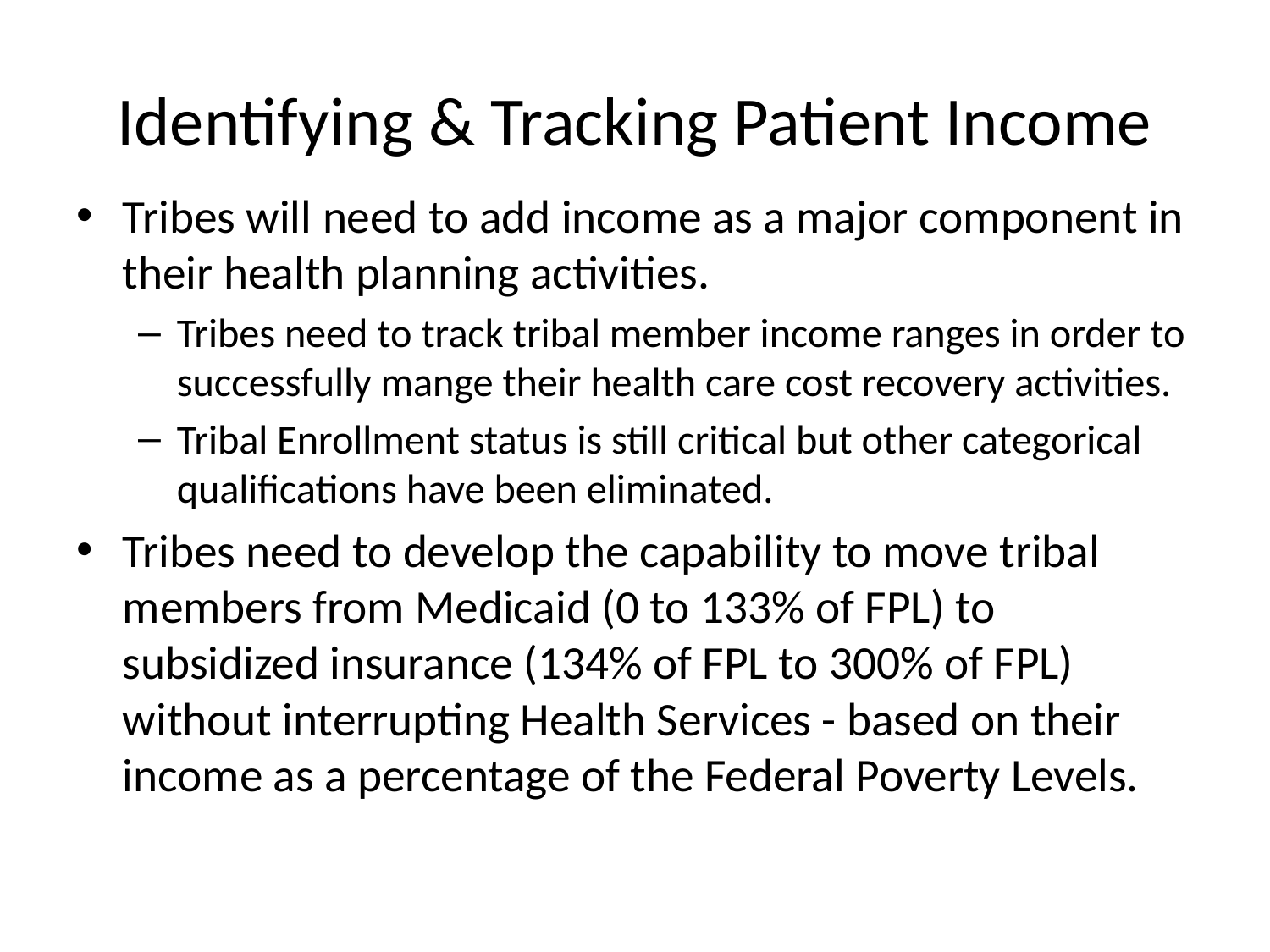

# Identifying & Tracking Patient Income
Tribes will need to add income as a major component in their health planning activities.
Tribes need to track tribal member income ranges in order to successfully mange their health care cost recovery activities.
Tribal Enrollment status is still critical but other categorical qualifications have been eliminated.
Tribes need to develop the capability to move tribal members from Medicaid (0 to 133% of FPL) to subsidized insurance (134% of FPL to 300% of FPL) without interrupting Health Services - based on their income as a percentage of the Federal Poverty Levels.